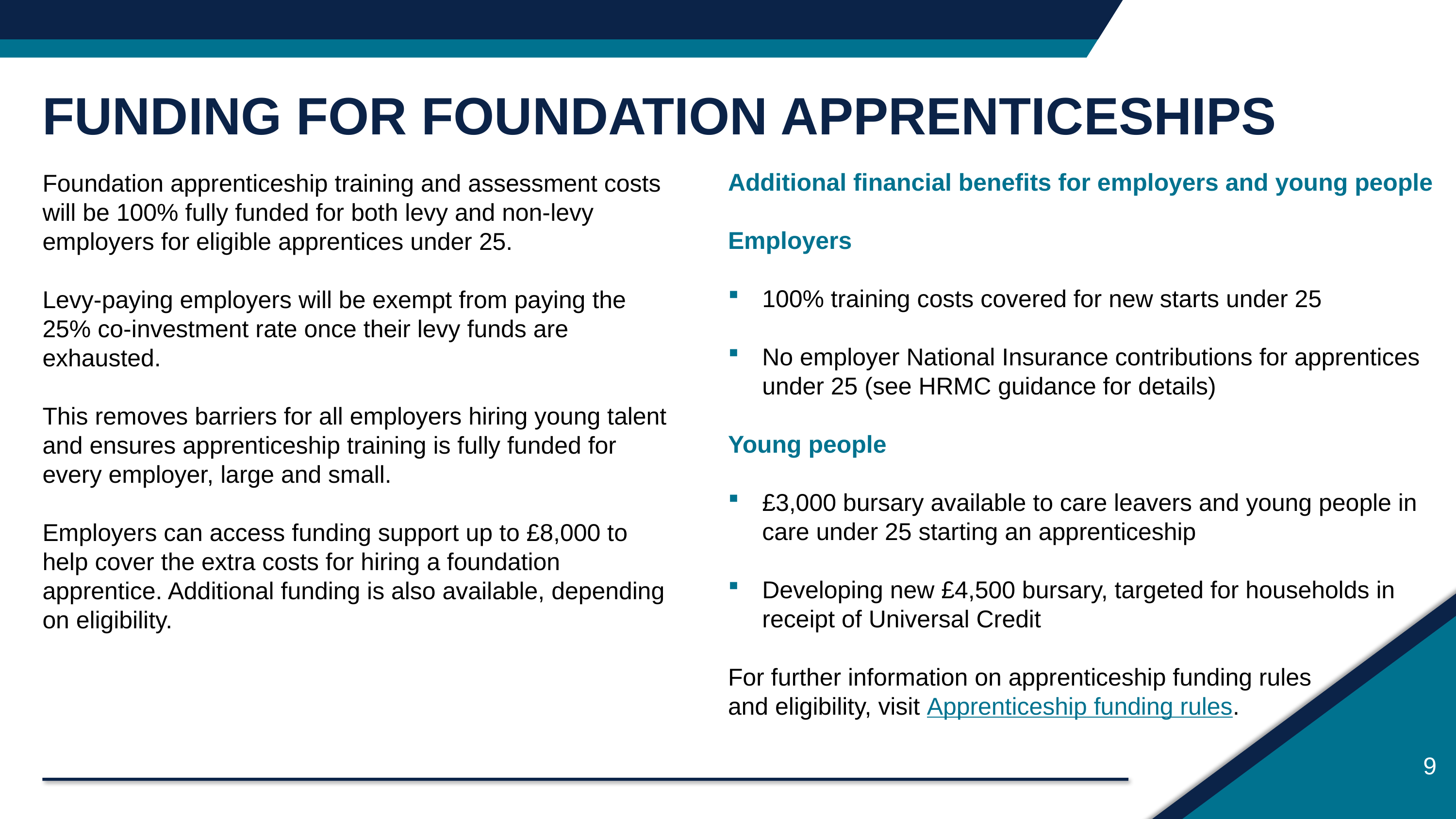

FUNDING FOR FOUNDATION APPRENTICESHIPS
Additional financial benefits for employers and young people

Employers

100% training costs covered for new starts under 25

No employer National Insurance contributions for apprentices under 25 (see HRMC guidance for details)

Young people

£3,000 bursary available to care leavers and young people in care under 25 starting an apprenticeship

Developing new £4,500 bursary, targeted for households in receipt of Universal Credit

For further information on apprenticeship funding rules
and eligibility, visit Apprenticeship funding rules.

Foundation apprenticeship training and assessment costs will be 100% fully funded for both levy and non-levy employers for eligible apprentices under 25.

Levy-paying employers will be exempt from paying the 25% co-investment rate once their levy funds are exhausted.

This removes barriers for all employers hiring young talent and ensures apprenticeship training is fully funded for every employer, large and small.

Employers can access funding support up to £8,000 to help cover the extra costs for hiring a foundation apprentice. Additional funding is also available, depending on eligibility.

9